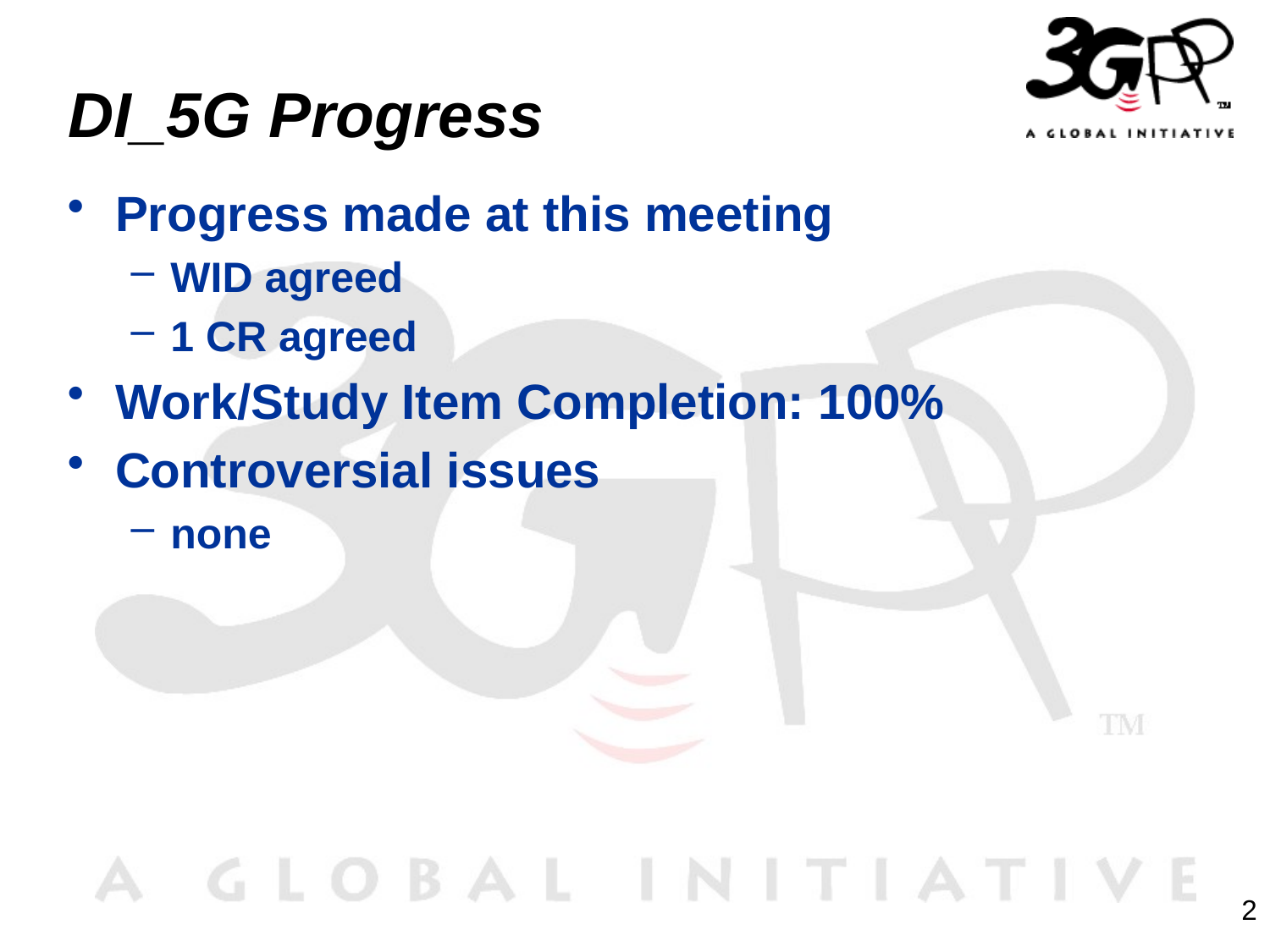

# DI_5G Progress
Progress made at this meeting
WID agreed
1 CR agreed
Work/Study Item Completion: 100%
Controversial issues
none
2